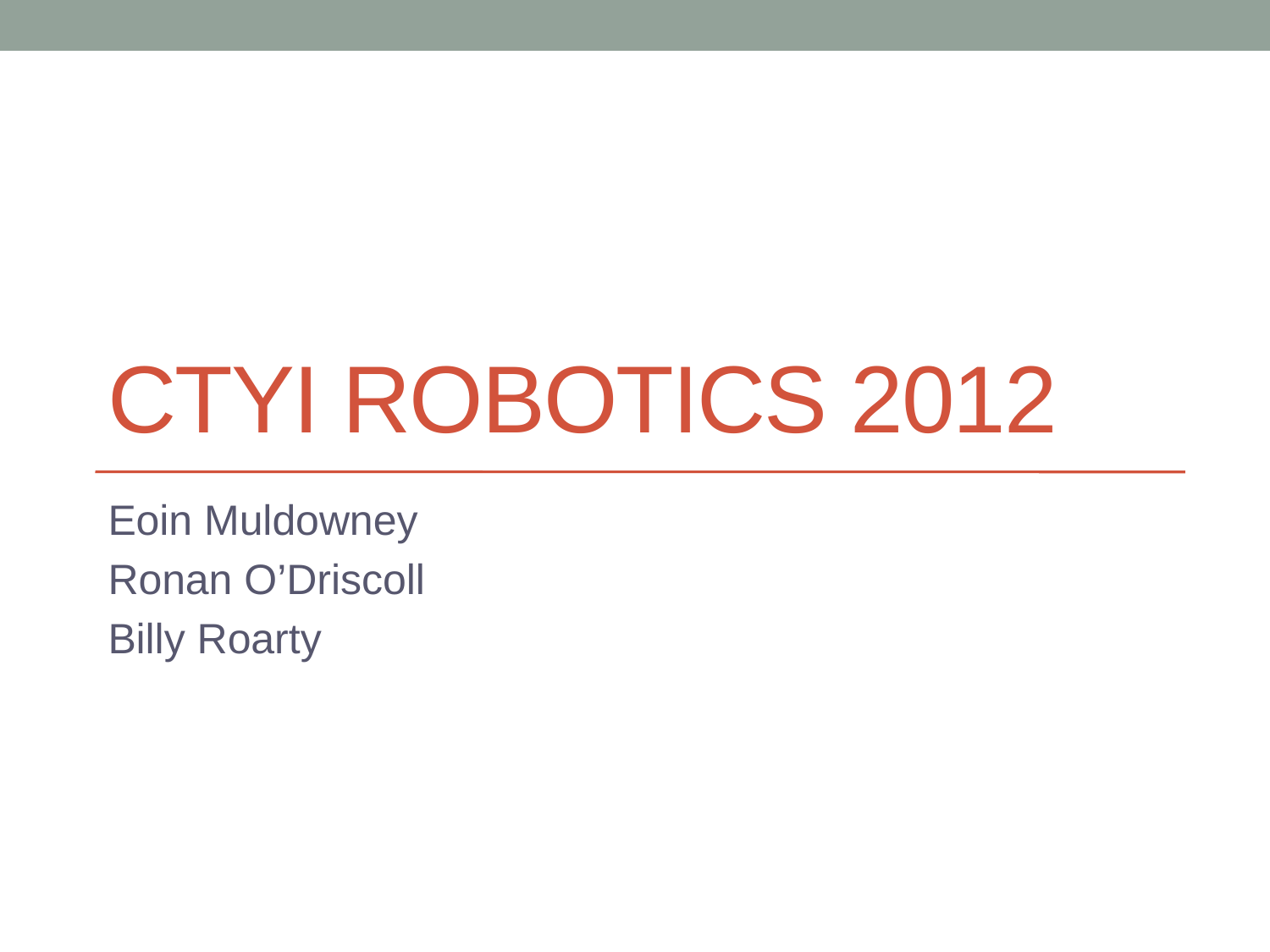

# CTYI Robotics 2012
Eoin Muldowney
Ronan O’Driscoll
Billy Roarty